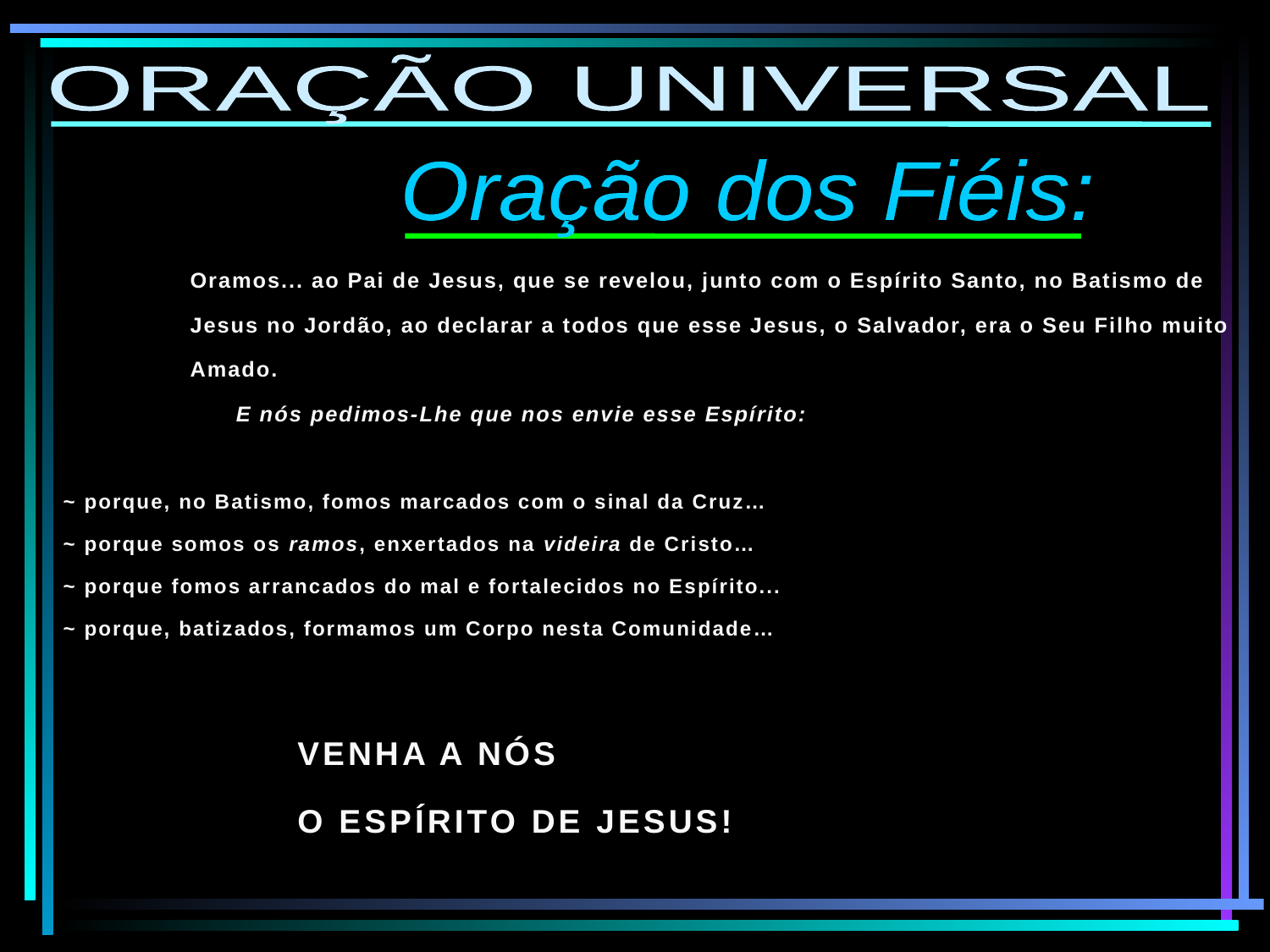

ORAÇÃO UNIVERSAL

Oração dos Fiéis:

Oramos... ao Pai de Jesus, que se revelou, junto com o Espírito Santo, no Batismo de Jesus no Jordão, ao declarar a todos que esse Jesus, o Salvador, era o Seu Filho muito Amado.
      E nós pedimos-Lhe que nos envie esse Espírito:

~ porque, no Batismo, fomos marcados com o sinal da Cruz…
~ porque somos os ramos, enxertados na videira de Cristo…
~ porque fomos arrancados do mal e fortalecidos no Espírito...
~ porque, batizados, formamos um Corpo nesta Comunidade…
VENHA A NÓS
O ESPÍRITO DE JESUS!